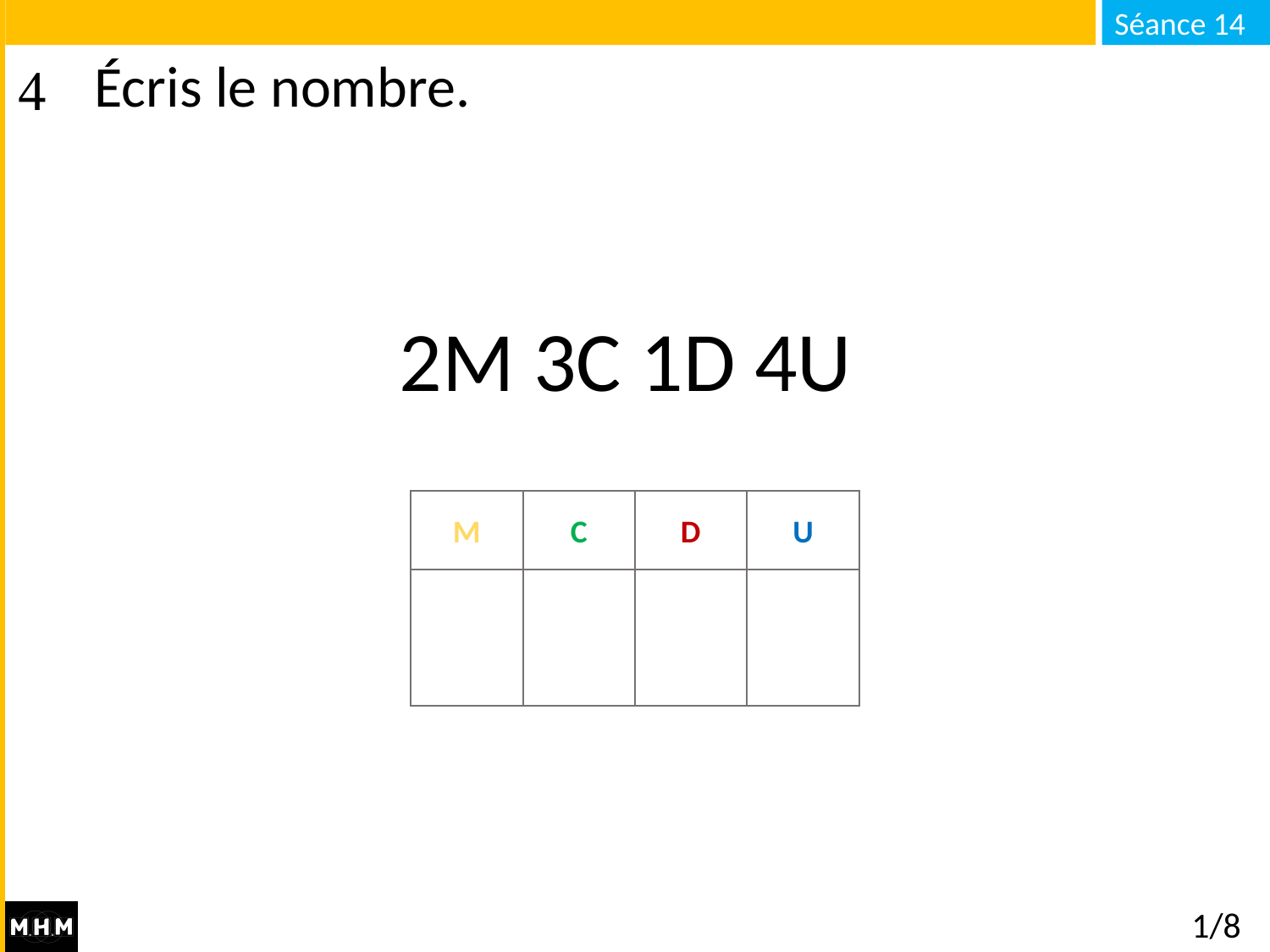

# Écris le nombre.
2M 3C 1D 4U
M
C
D
U

1/8